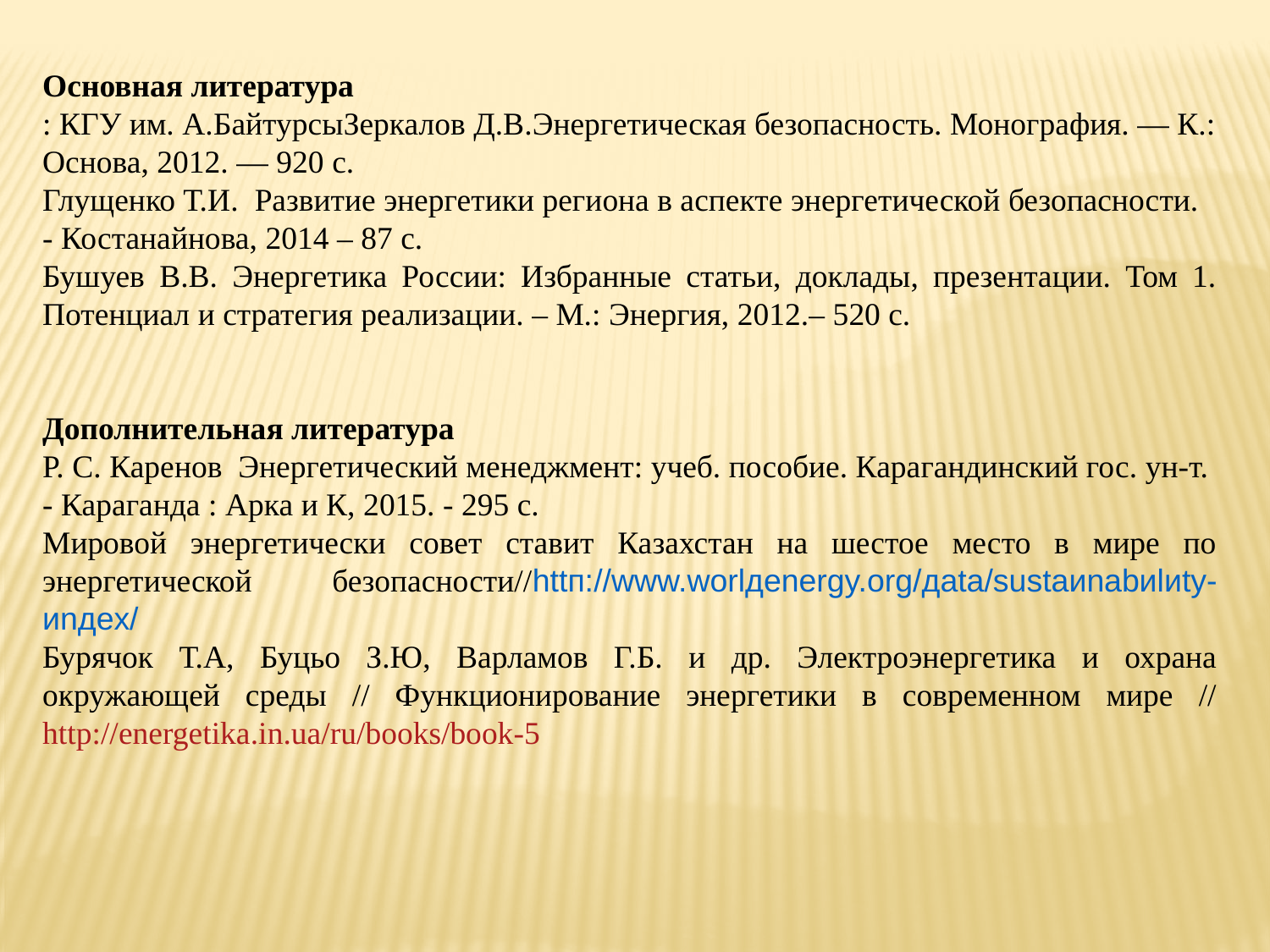

Основная литература
: КГУ им. А.БайтурсыЗеркалов Д.В.Энергетическая безопасность. Монография. — К.: Основа, 2012. — 920 с.
Глущенко Т.И.  Развитие энергетики региона в аспекте энергетической безопасности. - Костанайнова, 2014 – 87 с.
Бушуев В.В. Энергетика России: Избранные статьи, доклады, презентации. Том 1. Потенциал и стратегия реализации. – М.: Энергия, 2012.– 520 с.

Дополнительная литература
Р. С. Каренов  Энергетический менеджмент: учеб. пособие. Карагандинский гос. ун-т. - Караганда : Арка и К, 2015. - 295 с.
Мировой энергетически совет ставит Казахстан на шестое место в мире по энергетической безопасности//httп://www.worlдenergy.org/дata/sustaиnabиlиty-иnдex/
Бурячок Т.А, Буцьо З.Ю, Варламов Г.Б. и др. Электроэнергетика и охрана окружающей среды // Функционирование энергетики в современном мире // http://energetika.in.ua/ru/books/book-5